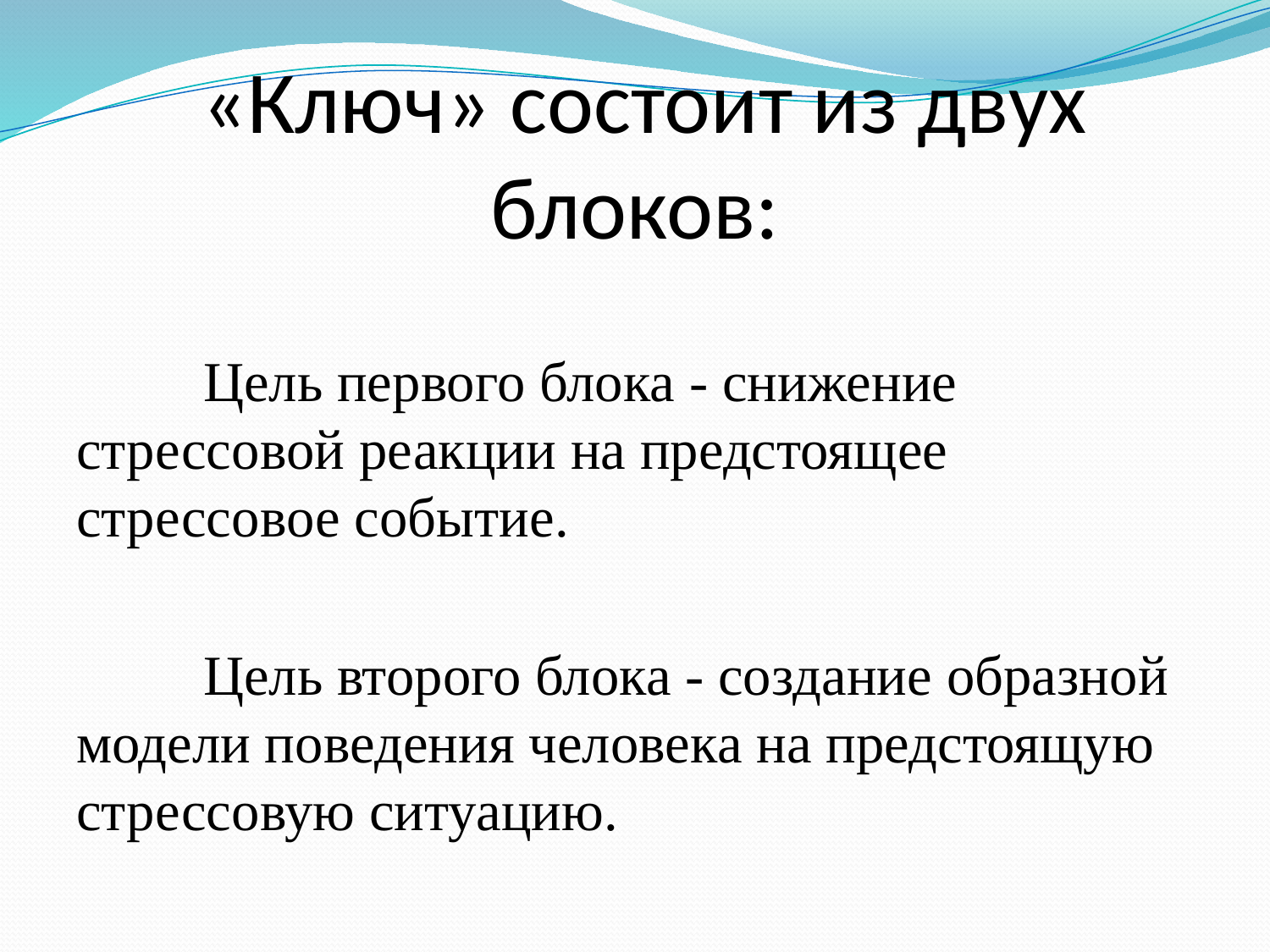

# «Ключ» состоит из двух блоков:

	Цель первого блока - снижение стрессовой реакции на предстоящее стрессовое событие.

	Цель второго блока - создание образной модели поведения человека на предстоящую стрессовую ситуацию.